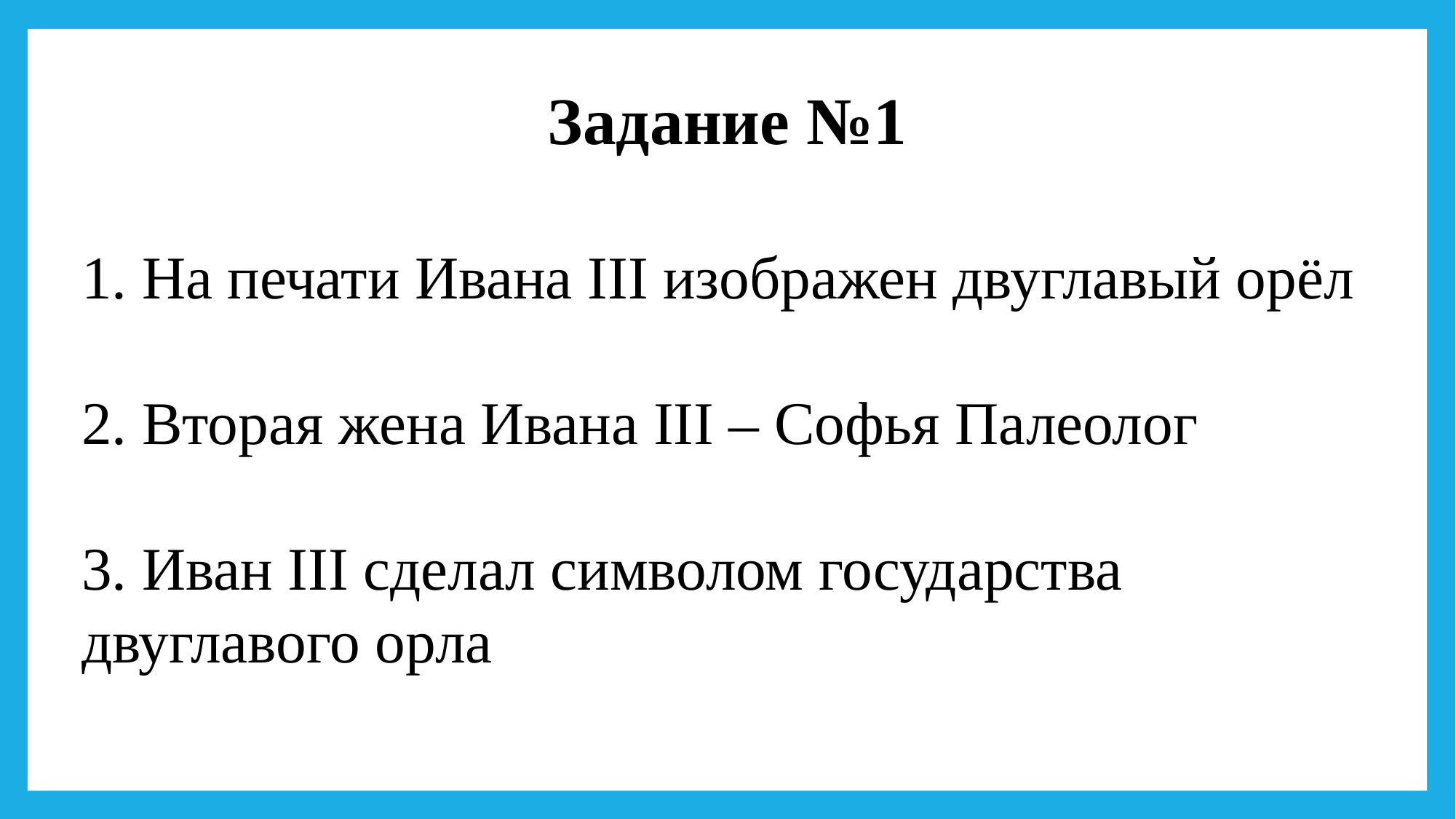

Задание №1
1. На печати Ивана III изображен двуглавый орёл

2. Вторая жена Ивана III – Софья Палеолог

3. Иван III сделал символом государства двуглавого орла